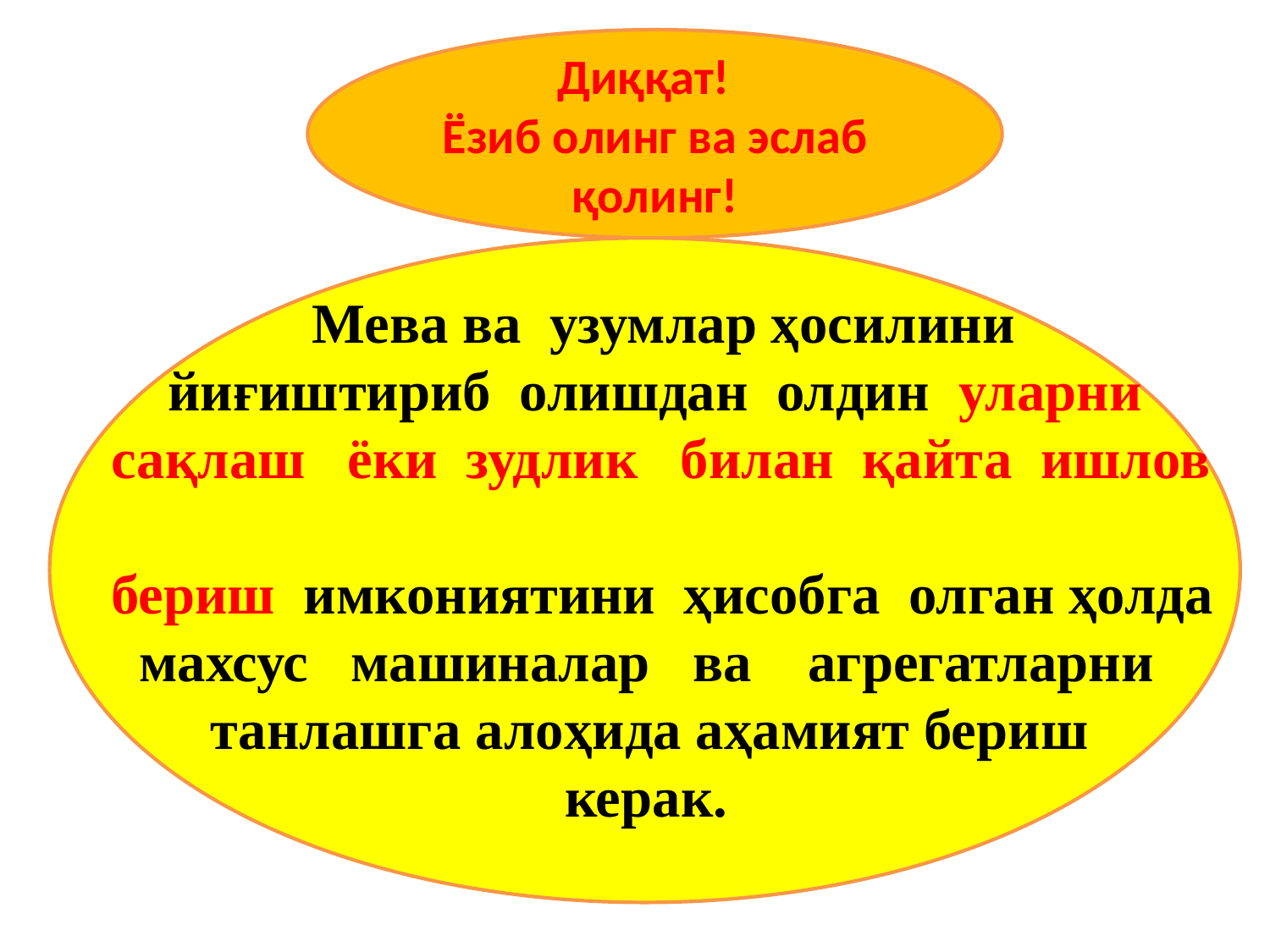

Диққат!
Ёзиб олинг ва эслаб қолинг!

                     Мева ва  узумлар ҳосилини
        йиғиштириб  олишдан  олдин  уларни
    сақлаш   ёки  зудлик   билан  қайта  ишлов
    бериш  имкониятини  ҳисобга  олган ҳолда
      махсус   машиналар   ва    агрегатларни
           танлашга алоҳида аҳамият бериш
                                    керак.